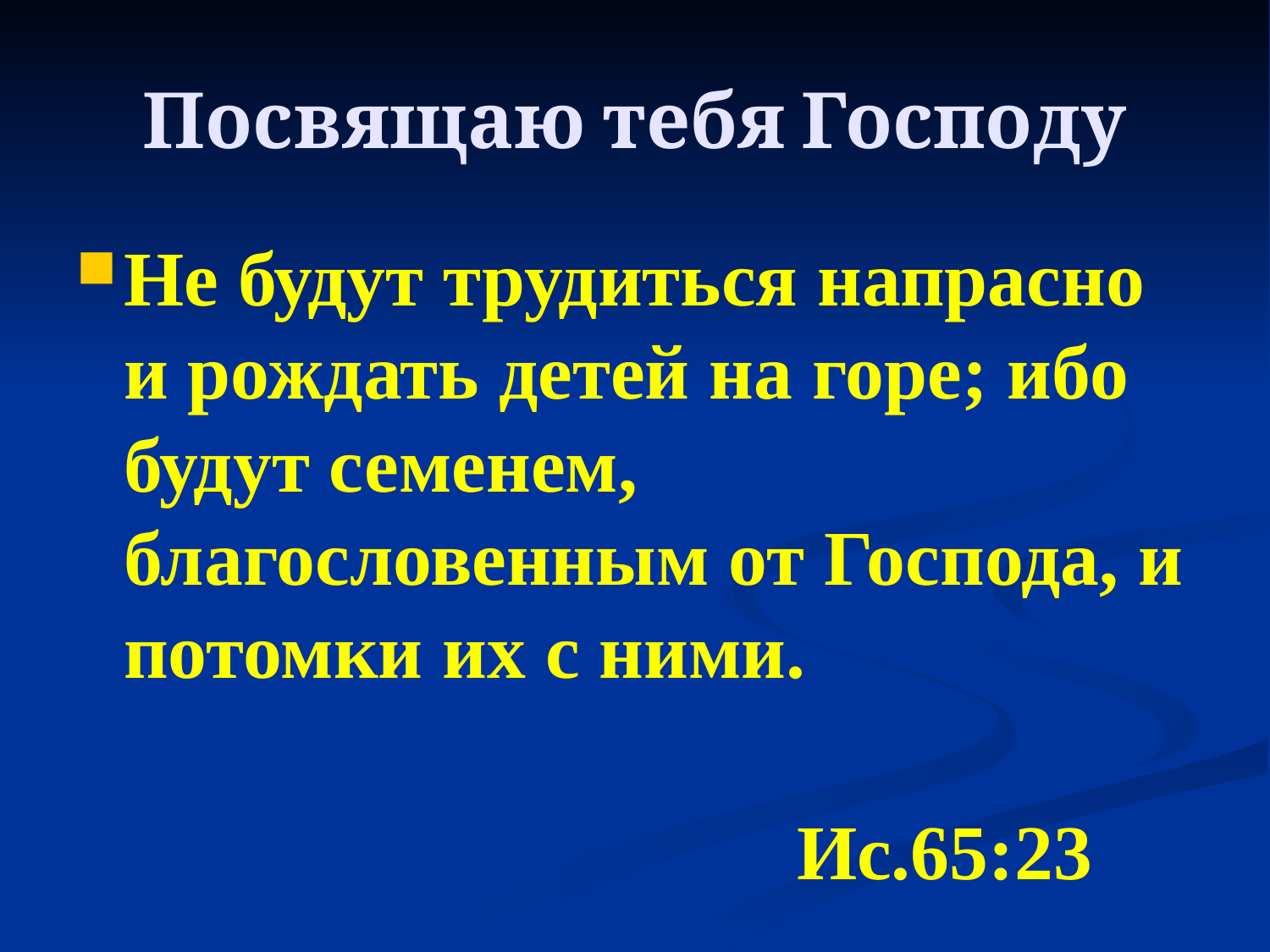

# Посвящаю тебя Господу
Не будут трудиться напрасно и рождать детей на горе; ибо будут семенем, благословенным от Господа, и потомки их с ними.
                                     Ис.65:23